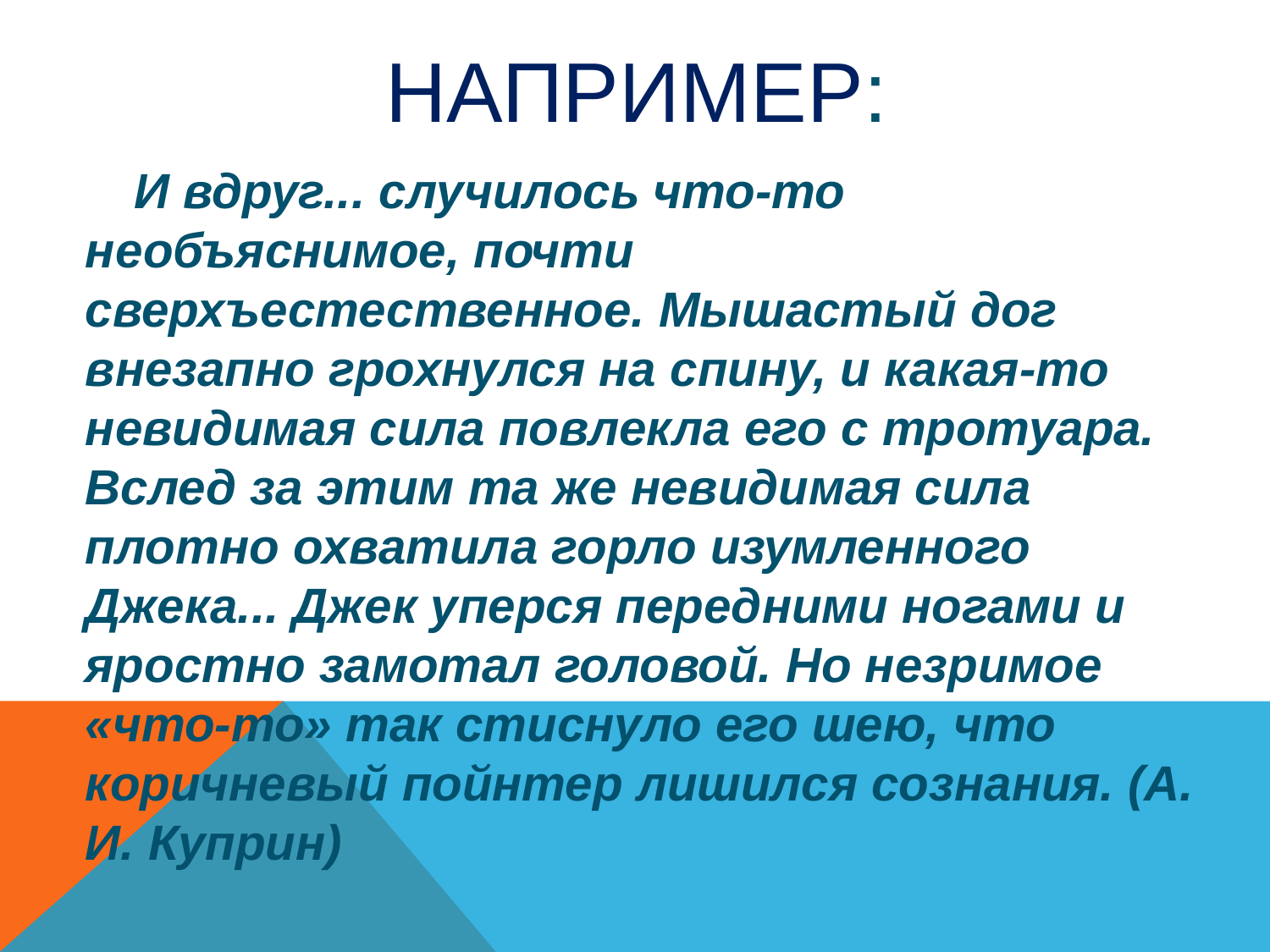

# наПРимер:
       И вдруг... случилось что-то необъяснимое, почти сверхъестественное. Мышастый дог внезапно грохнулся на спину, и какая-то невидимая сила повлекла его с тротуара. Вслед за этим та же невидимая сила плотно охватила горло изумленного Джека... Джек уперся передними ногами и яростно замотал головой. Но незримое «что-то» так стиснуло его шею, что коричневый пойнтер лишился сознания. (А. И. Куприн)